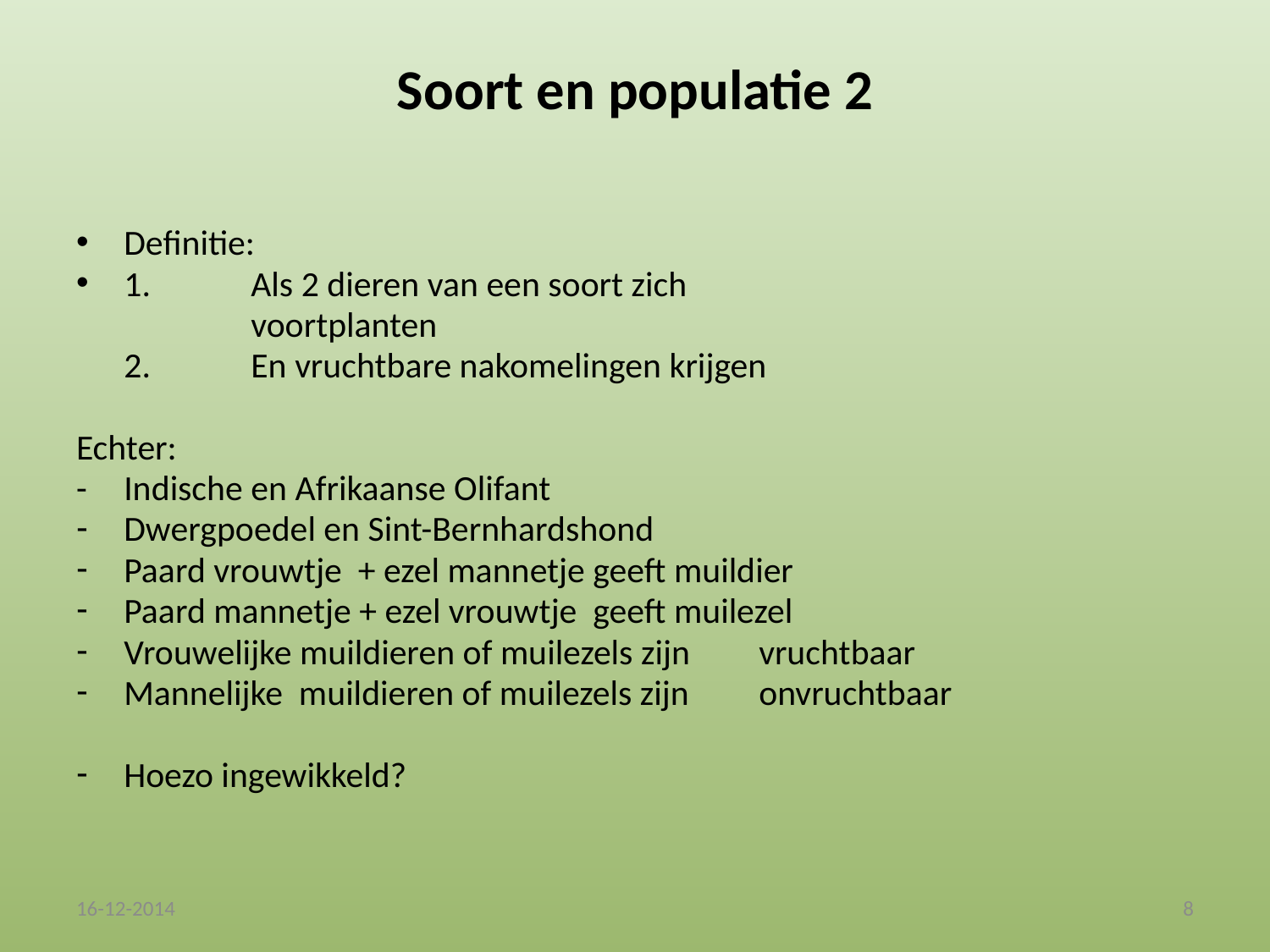

# Soort en populatie 2
Definitie:
1. 	Als 2 dieren van een soort zich
		voortplanten
	2.	En vruchtbare nakomelingen krijgen

Echter:
-	Indische en Afrikaanse Olifant
Dwergpoedel en Sint-Bernhardshond
Paard vrouwtje  + ezel mannetje geeft muildier
Paard mannetje + ezel vrouwtje  geeft muilezel
Vrouwelijke muildieren of muilezels zijn 	vruchtbaar
Mannelijke  muildieren of muilezels zijn 	onvruchtbaar

Hoezo ingewikkeld?
16-12-2014
8